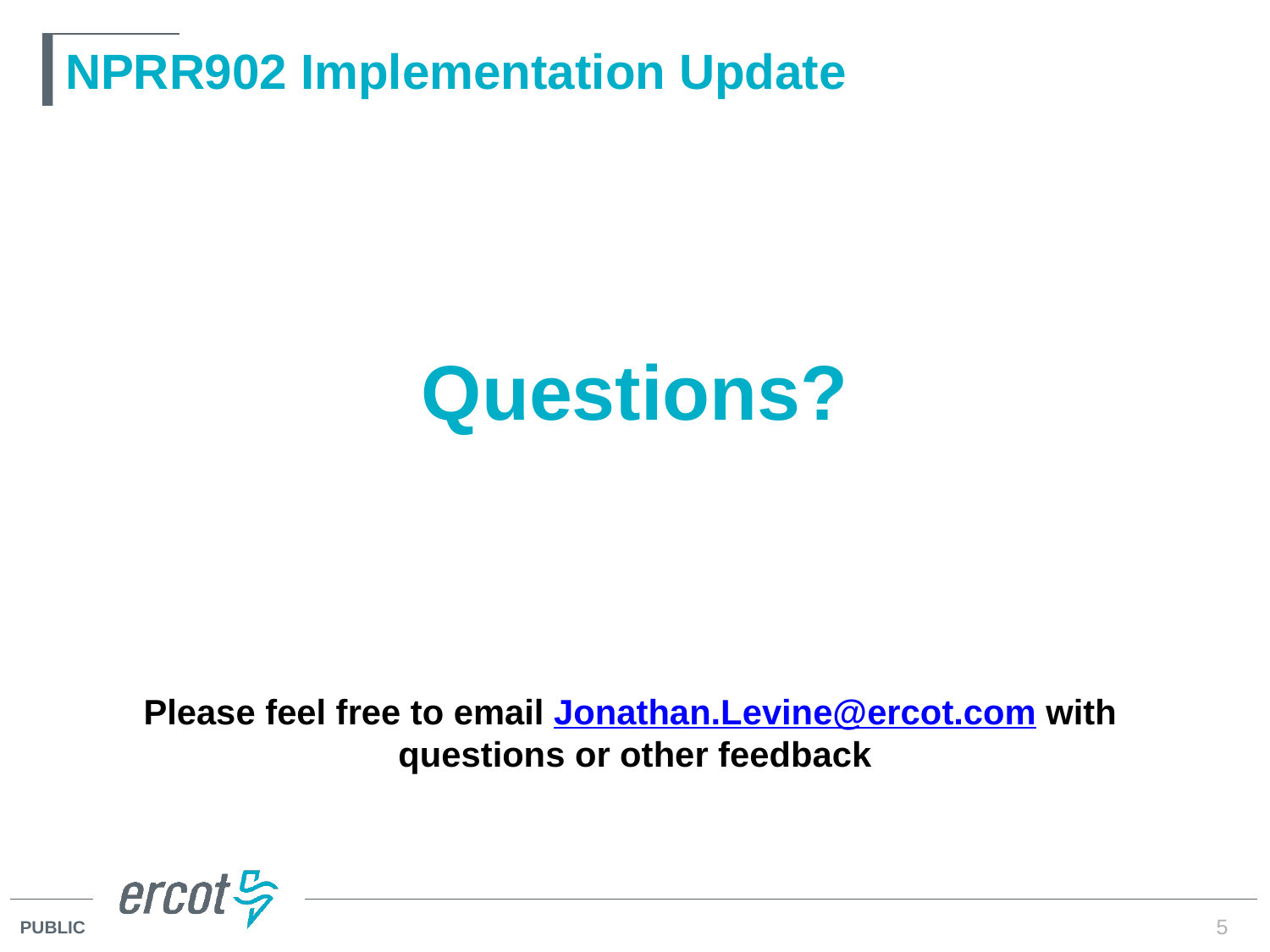

# NPRR902 Implementation Update

Questions?

Please feel free to email Jonathan.Levine@ercot.com with
questions or other feedback
5